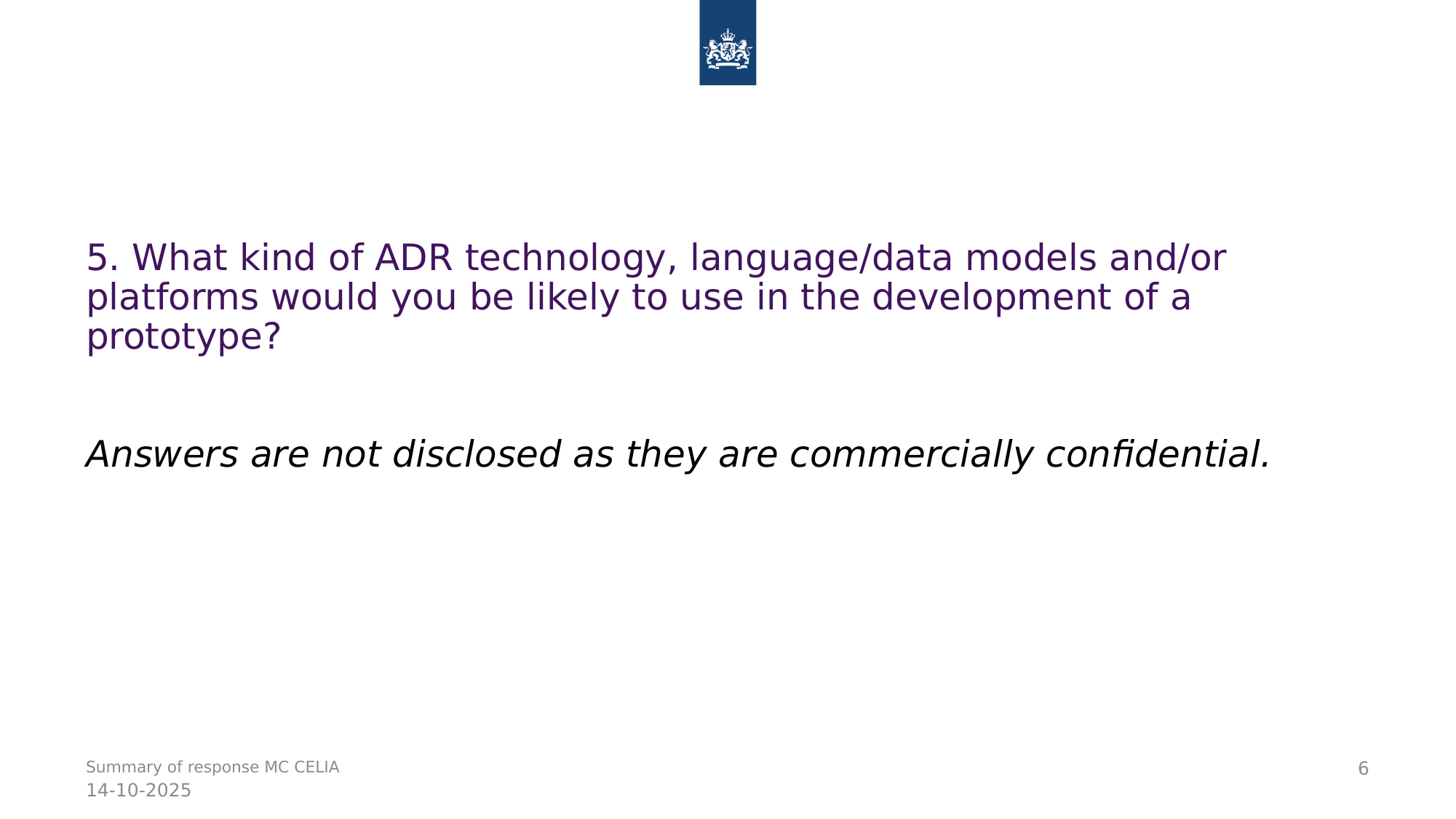

# 5. What kind of ADR technology, language/data models and/or platforms would you be likely to use in the development of a prototype?
Answers are not disclosed as they are commercially confidential.
6
Summary of response MC CELIA
14-10-2025